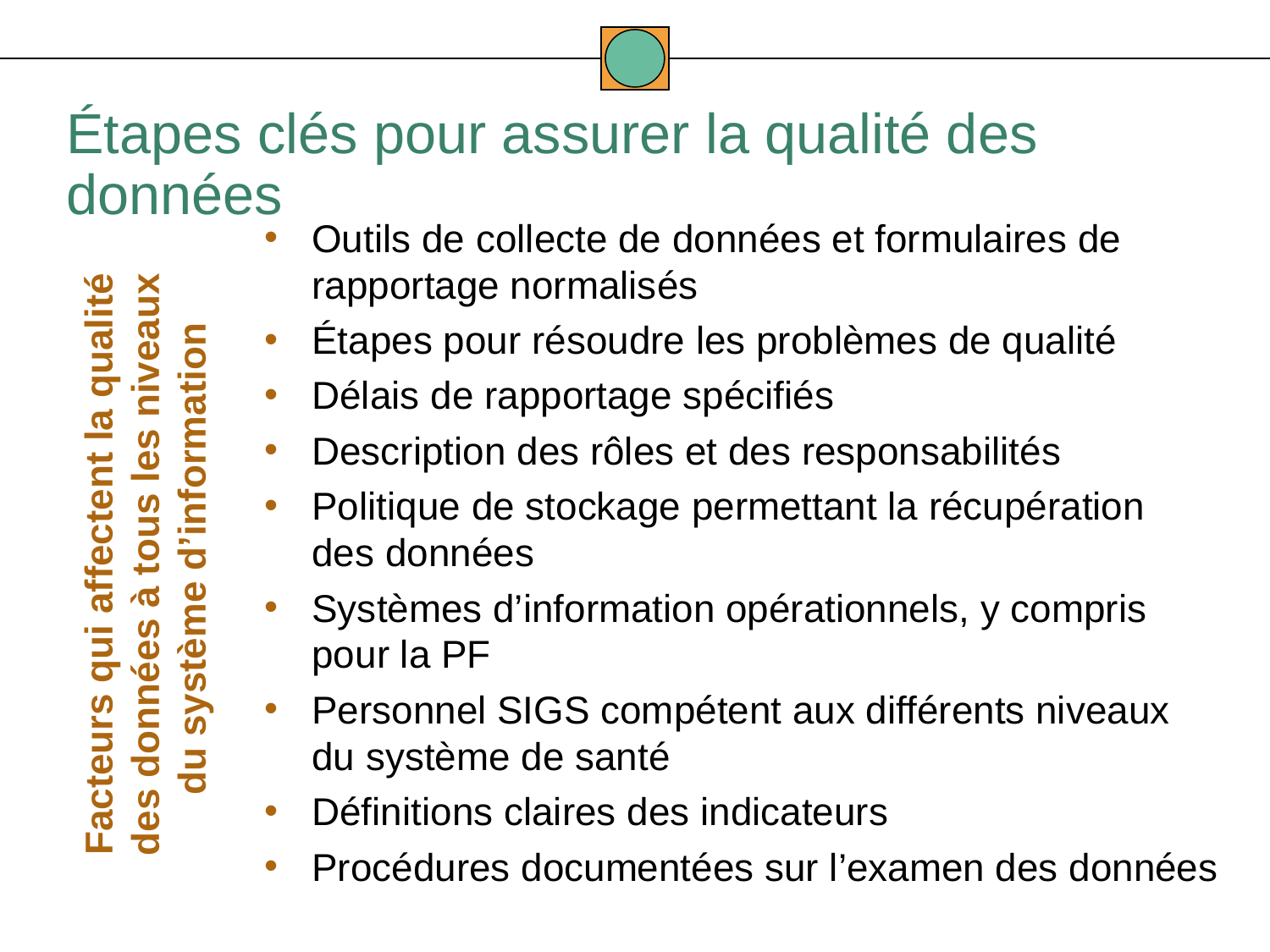

Étapes clés pour assurer la qualité des données
Outils de collecte de données et formulaires de rapportage normalisés
Étapes pour résoudre les problèmes de qualité
Délais de rapportage spécifiés
Description des rôles et des responsabilités
Politique de stockage permettant la récupération
des données
Systèmes d’information opérationnels, y compris pour la PF
Personnel SIGS compétent aux différents niveaux
du système de santé
Définitions claires des indicateurs
Procédures documentées sur l’examen des données

Facteurs qui affectent la qualité
des données à tous les niveaux
du système d’information